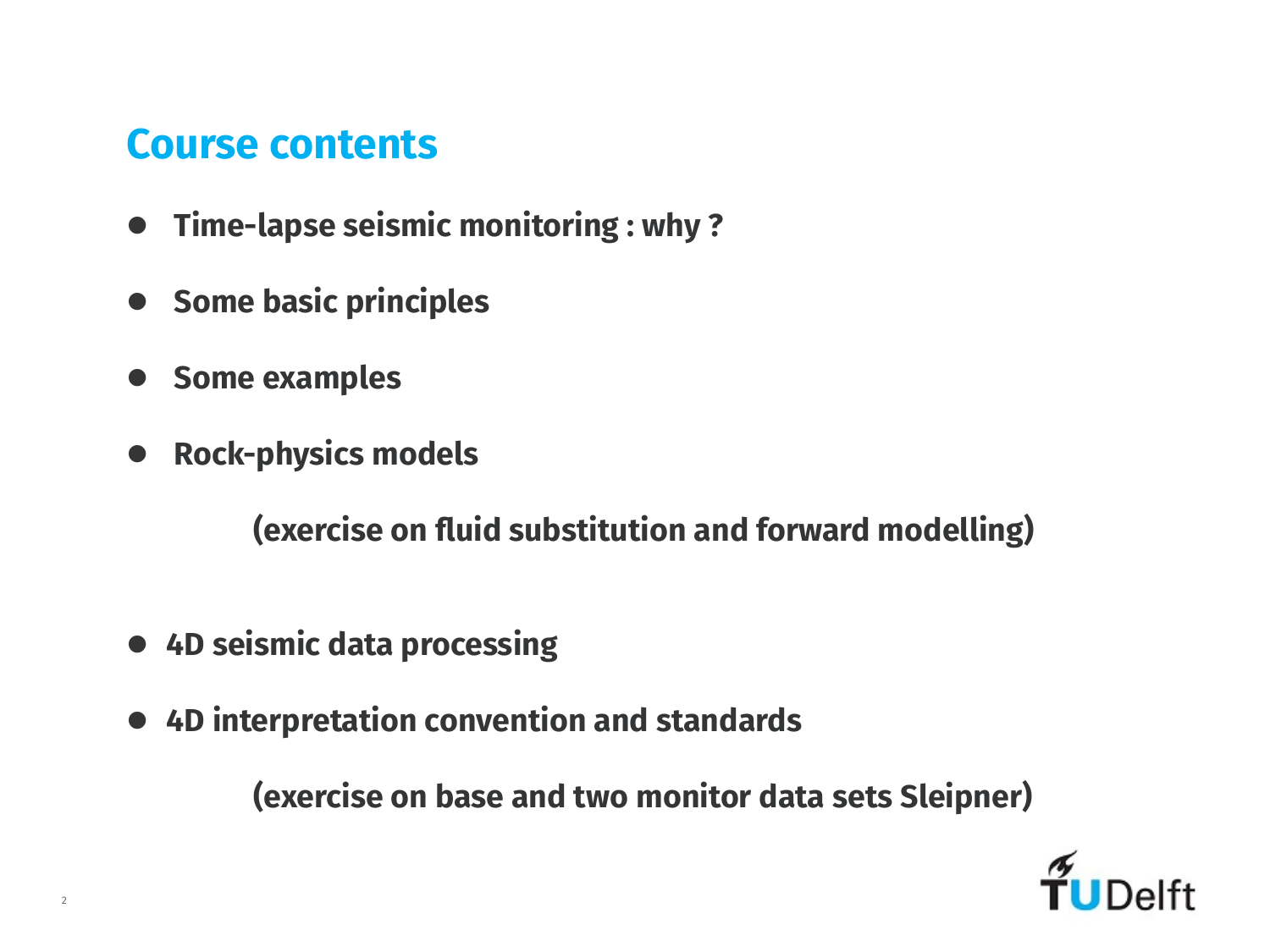

Course contents

Time-lapse seismic monitoring : why ?

Some basic principles

Some examples

Rock-physics models

	(exercise on fluid substitution and forward modelling)

4D seismic data processing

4D interpretation convention and standards

	(exercise on base and two monitor data sets Sleipner)